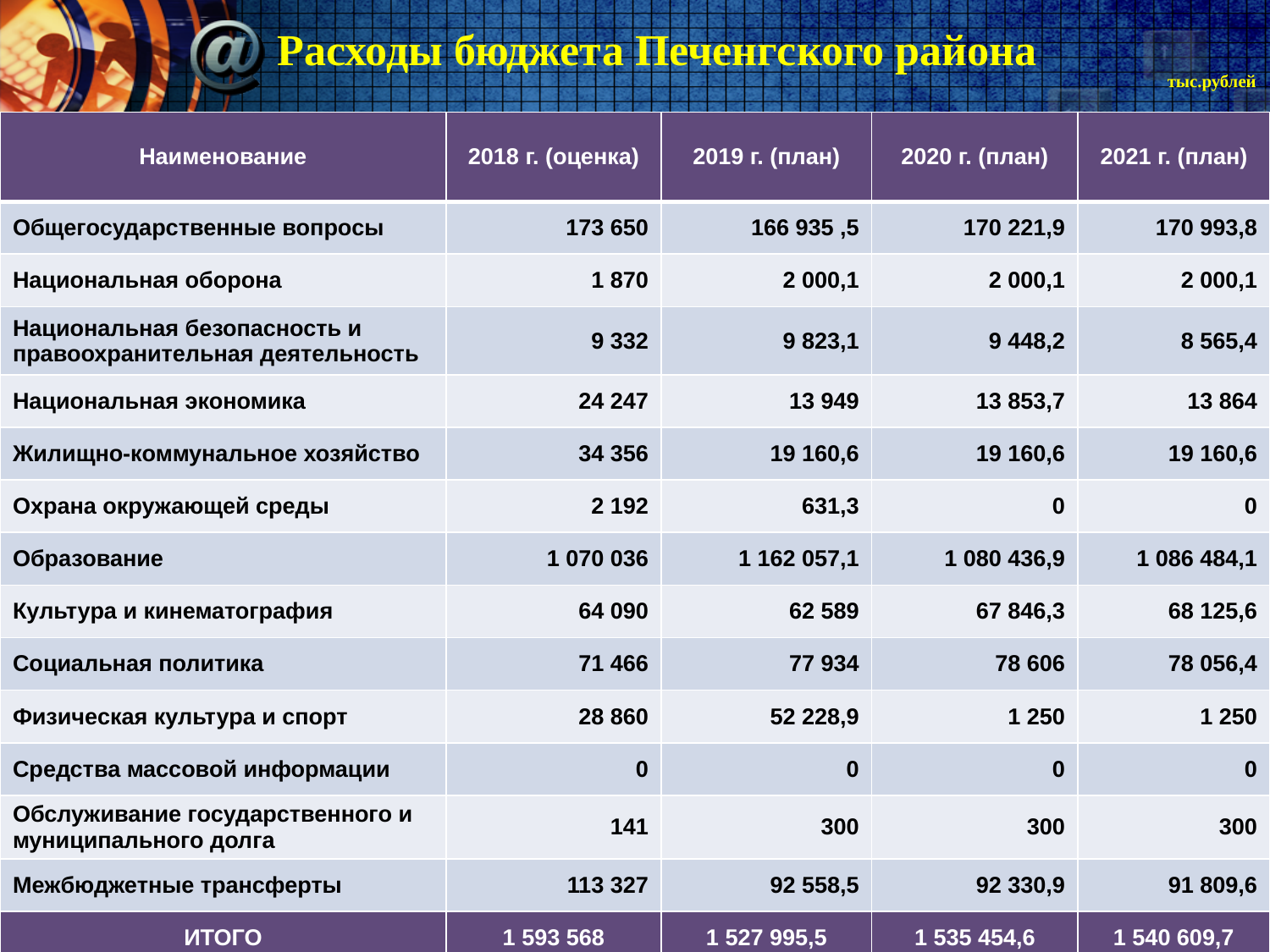

Расходы бюджета Печенгского района
тыс.рублей
| Наименование | 2018 г. (оценка) | 2019 г. (план) | 2020 г. (план) | 2021 г. (план) |
| --- | --- | --- | --- | --- |
| Общегосударственные вопросы | 173 650 | 166 935 ,5 | 170 221,9 | 170 993,8 |
| Национальная оборона | 1 870 | 2 000,1 | 2 000,1 | 2 000,1 |
| Национальная безопасность и правоохранительная деятельность | 9 332 | 9 823,1 | 9 448,2 | 8 565,4 |
| Национальная экономика | 24 247 | 13 949 | 13 853,7 | 13 864 |
| Жилищно-коммунальное хозяйство | 34 356 | 19 160,6 | 19 160,6 | 19 160,6 |
| Охрана окружающей среды | 2 192 | 631,3 | 0 | 0 |
| Образование | 1 070 036 | 1 162 057,1 | 1 080 436,9 | 1 086 484,1 |
| Культура и кинематография | 64 090 | 62 589 | 67 846,3 | 68 125,6 |
| Социальная политика | 71 466 | 77 934 | 78 606 | 78 056,4 |
| Физическая культура и спорт | 28 860 | 52 228,9 | 1 250 | 1 250 |
| Средства массовой информации | 0 | 0 | 0 | 0 |
| Обслуживание государственного и муниципального долга | 141 | 300 | 300 | 300 |
| Межбюджетные трансферты | 113 327 | 92 558,5 | 92 330,9 | 91 809,6 |
| ИТОГО | 1 593 568 | 1 527 995,5 | 1 535 454,6 | 1 540 609,7 |